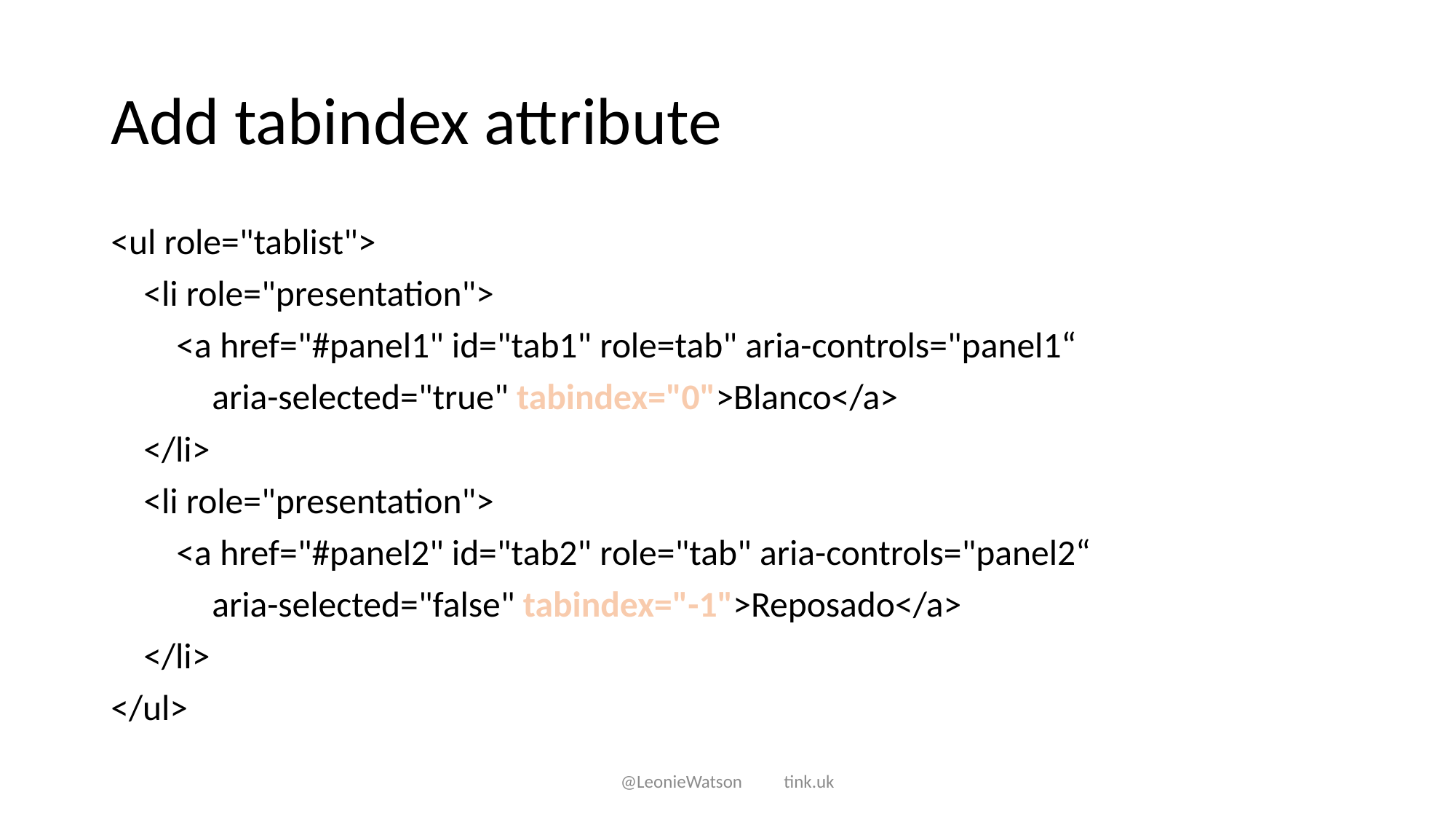

# Add tabindex attribute
<ul role="tablist">
    <li role="presentation">
        <a href="#panel1" id="tab1" role=tab" aria-controls="panel1“
	 aria-selected="true" tabindex="0">Blanco</a>
    </li>
    <li role="presentation">
        <a href="#panel2" id="tab2" role="tab" aria-controls="panel2“
	 aria-selected="false" tabindex="-1">Reposado</a>
    </li>
</ul>
@LeonieWatson          tink.uk